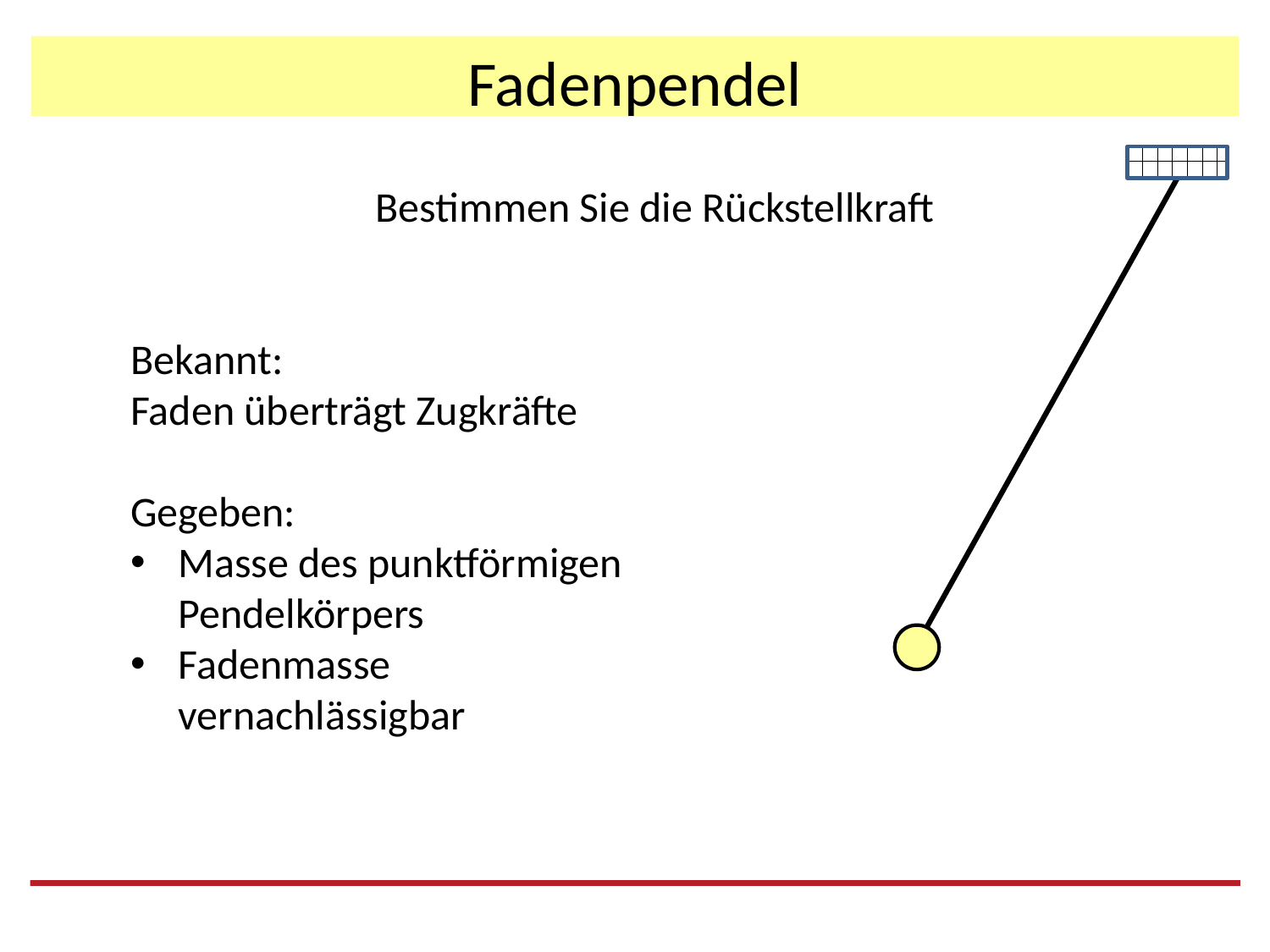

# Fadenpendel

Bestimmen Sie die Rückstellkraft
Bekannt:
Faden überträgt Zugkräfte

Gegeben:
Masse des punktförmigen
Pendelkörpers
Fadenmasse
vernachlässigbar